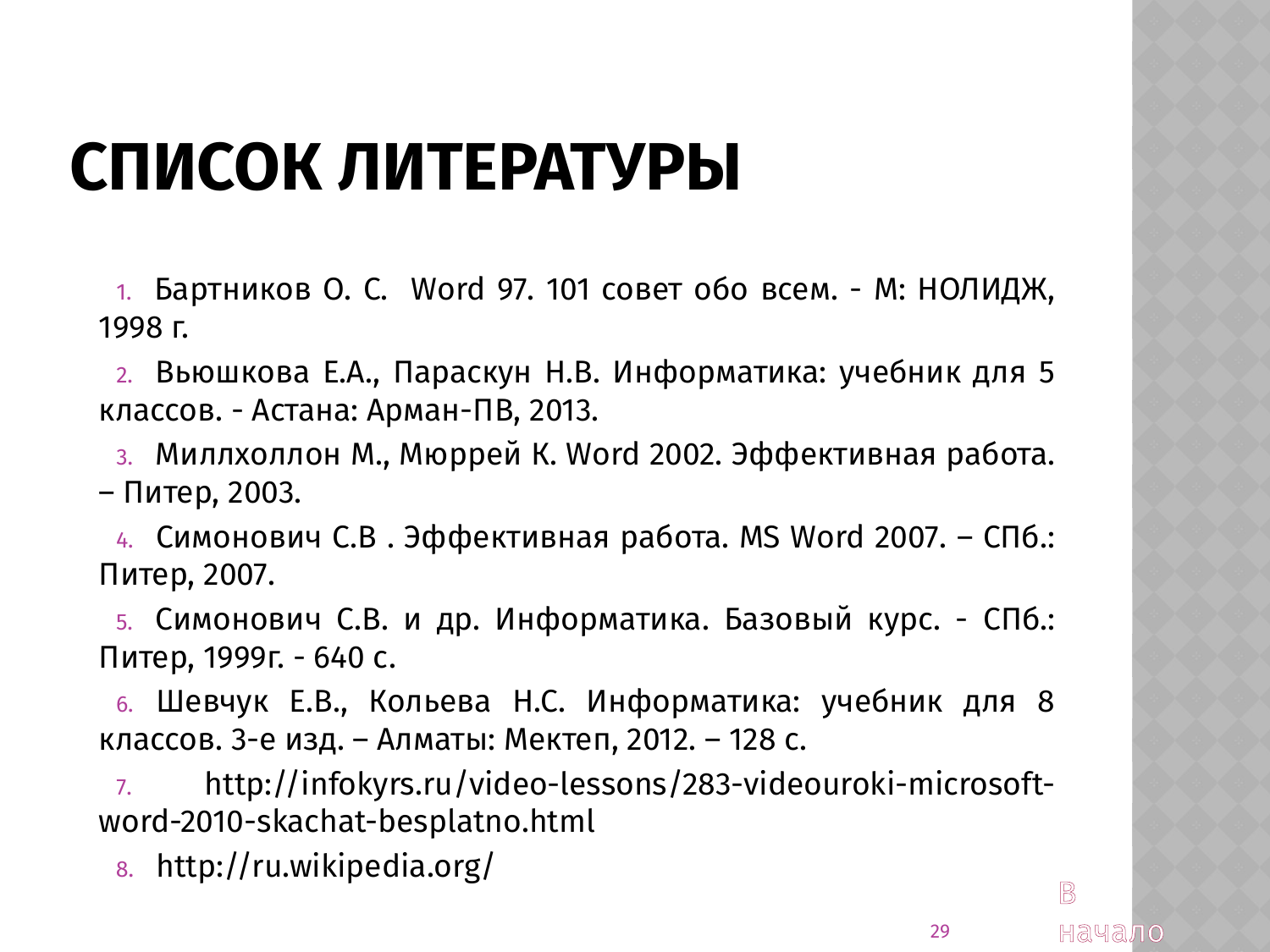

# Список литературы

Бартников О. С.  Word 97. 101 совет обо всем. - М: НОЛИДЖ, 1998 г.
Вьюшкова Е.А., Параскун Н.В. Информатика: учебник для 5 классов. - Астана: Арман-ПВ, 2013.
Миллхоллон М., Мюррей К. Word 2002. Эффективная работа. – Питер, 2003.
Симонович С.В . Эффективная работа. MS Word 2007. – СПб.: Питер, 2007.
Симонович С.В. и др. Информатика. Базовый курс. - СПб.: Питер, 1999г. - 640 с.
Шевчук Е.В., Кольева Н.С. Информатика: учебник для 8 классов. 3-е изд. – Алматы: Мектеп, 2012. – 128 с.
 http://infokyrs.ru/video-lessons/283-videouroki-microsoft-word-2010-skachat-besplatno.html
http://ru.wikipedia.org/

В начало
29